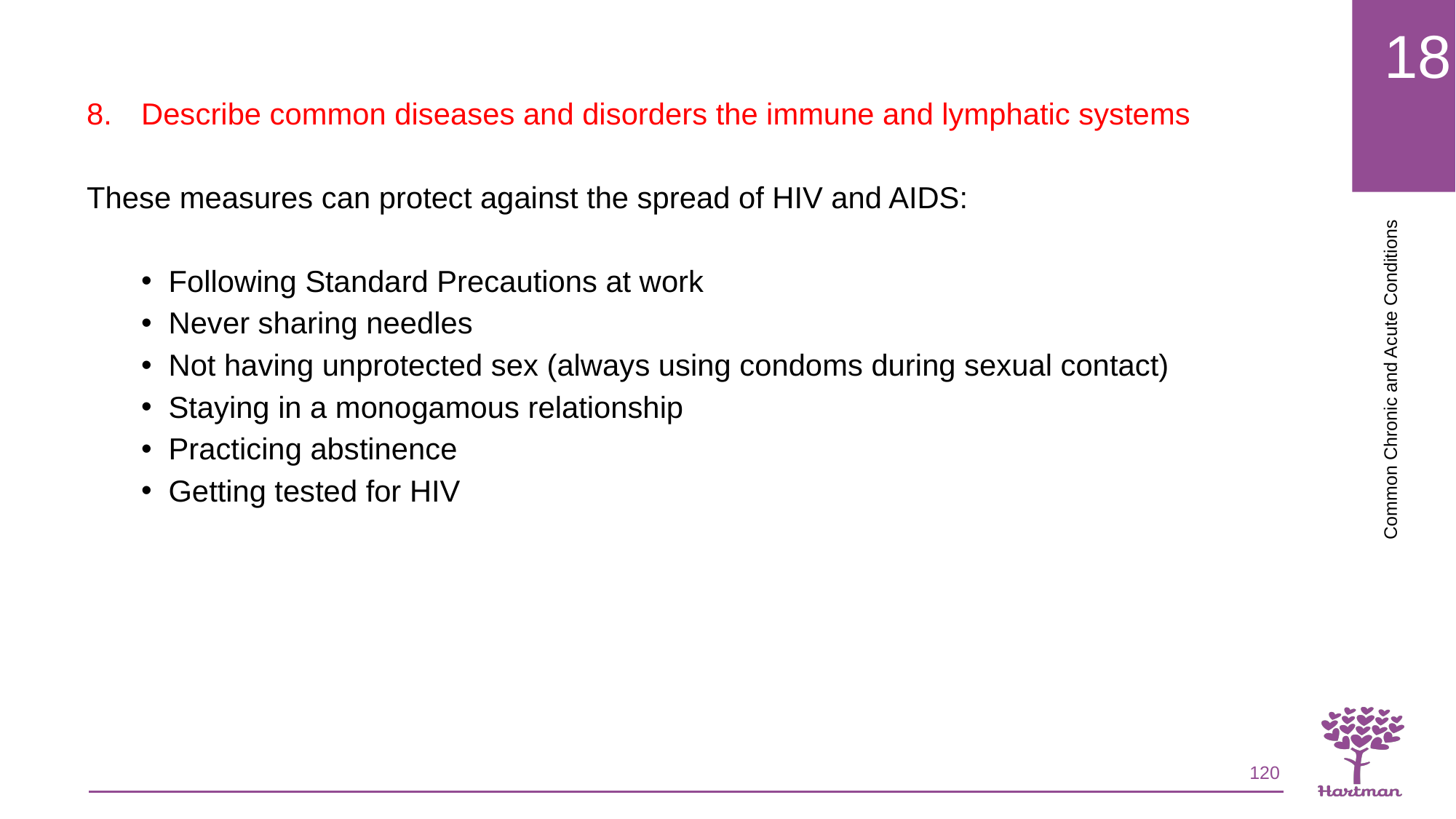

Describe common diseases and disorders the immune and lymphatic systems

These measures can protect against the spread of HIV and AIDS:

Following Standard Precautions at work
Never sharing needles
Not having unprotected sex (always using condoms during sexual contact)
Staying in a monogamous relationship
Practicing abstinence
Getting tested for HIV

120